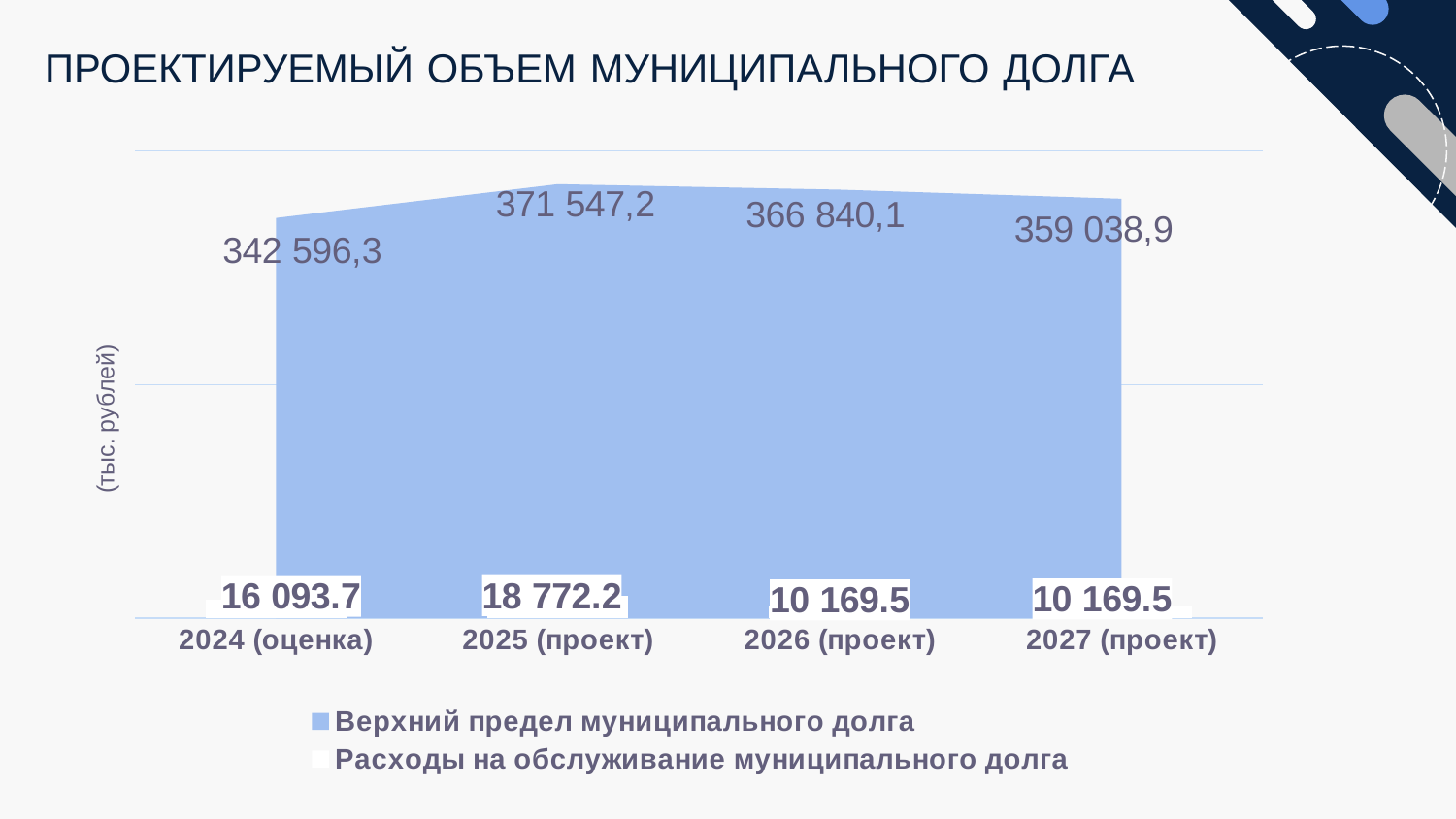

# ПРОЕКТИРУЕМЫЙ ОБЪЕМ МУНИЦИПАЛЬНОГО ДОЛГА

### Chart

| Category | Верхний предел муниципального долга | Расходы на обслуживание муниципального долга |
|---|---|---|
| 2024 (оценка) | 342596.3 | 16093.7 |
| 2025 (проект) | 371547.2 | 18772.2 |
| 2026 (проект) | 366840.1 | 10169.5 |
| 2027 (проект) | 359038.9 | 10169.5 |